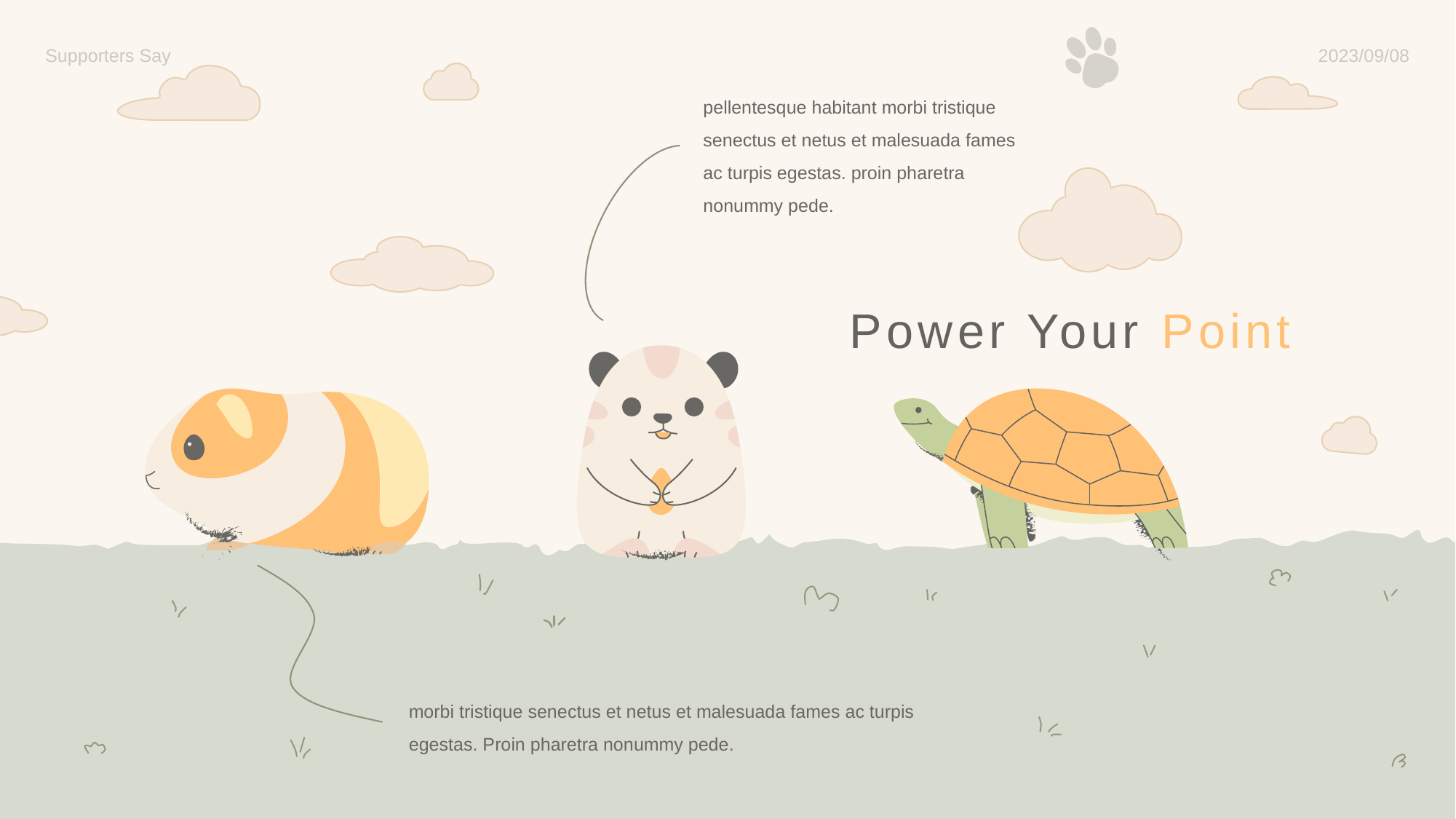

Supporters Say
2023/09/08

pellentesque habitant morbi tristique senectus et netus et malesuada fames ac turpis egestas. proin pharetra nonummy pede.

Power Your Point

morbi tristique senectus et netus et malesuada fames ac turpis egestas. Proin pharetra nonummy pede.